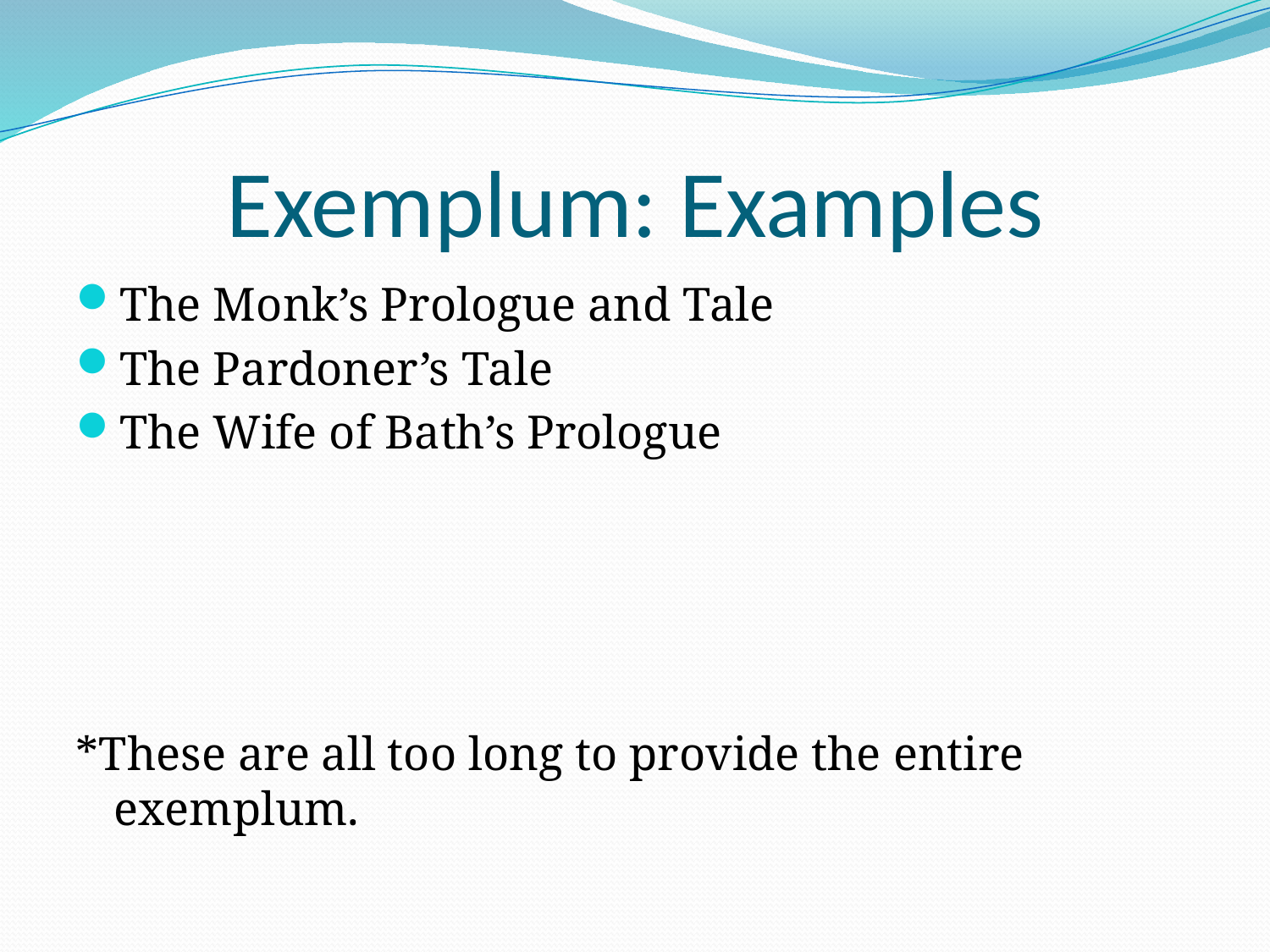

# Exemplum: Examples
The Monk’s Prologue and Tale
The Pardoner’s Tale
The Wife of Bath’s Prologue

*These are all too long to provide the entire exemplum.